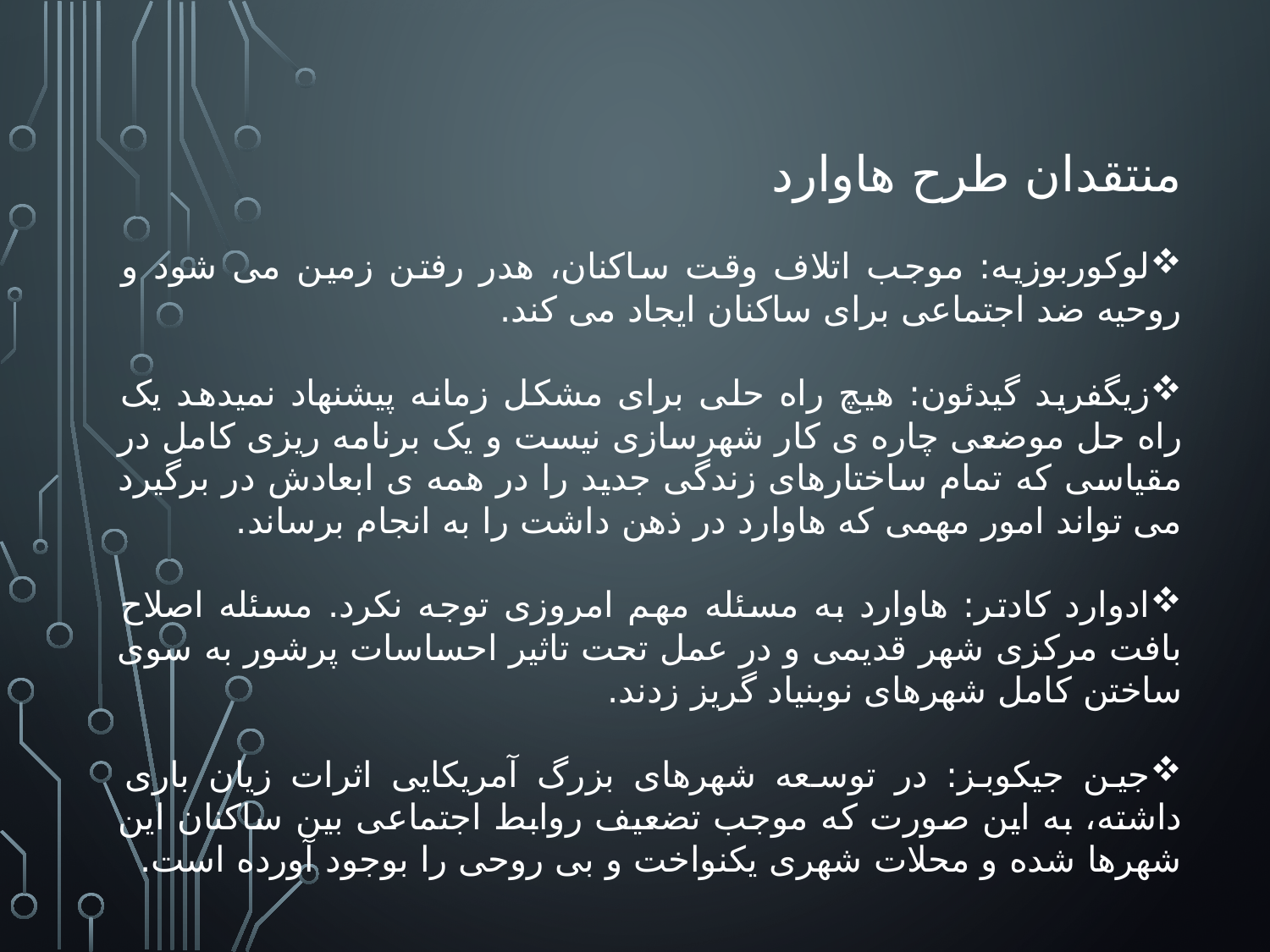

منتقدان طرح هاوارد

لوکوربوزیه: موجب اتلاف وقت ساکنان، هدر رفتن زمین می شود و روحیه ضد اجتماعی برای ساکنان ایجاد می کند.

زیگفرید گیدئون: هیچ راه حلی برای مشکل زمانه پیشنهاد نمیدهد یک راه حل موضعی چاره ی کار شهرسازی نیست و یک برنامه ریزی کامل در مقیاسی که تمام ساختارهای زندگی جدید را در همه ی ابعادش در برگیرد می تواند امور مهمی که هاوارد در ذهن داشت را به انجام برساند.

ادوارد کادتر: هاوارد به مسئله مهم امروزی توجه نکرد. مسئله اصلاح بافت مرکزی شهر قدیمی و در عمل تحت تاثیر احساسات پرشور به سوی ساختن کامل شهرهای نوبنیاد گریز زدند.

جین جیکوبز: در توسعه شهرهای بزرگ آمریکایی اثرات زیان باری داشته، به این صورت که موجب تضعیف روابط اجتماعی بین ساکنان این شهرها شده و محلات شهری یکنواخت و بی روحی را بوجود آورده است.